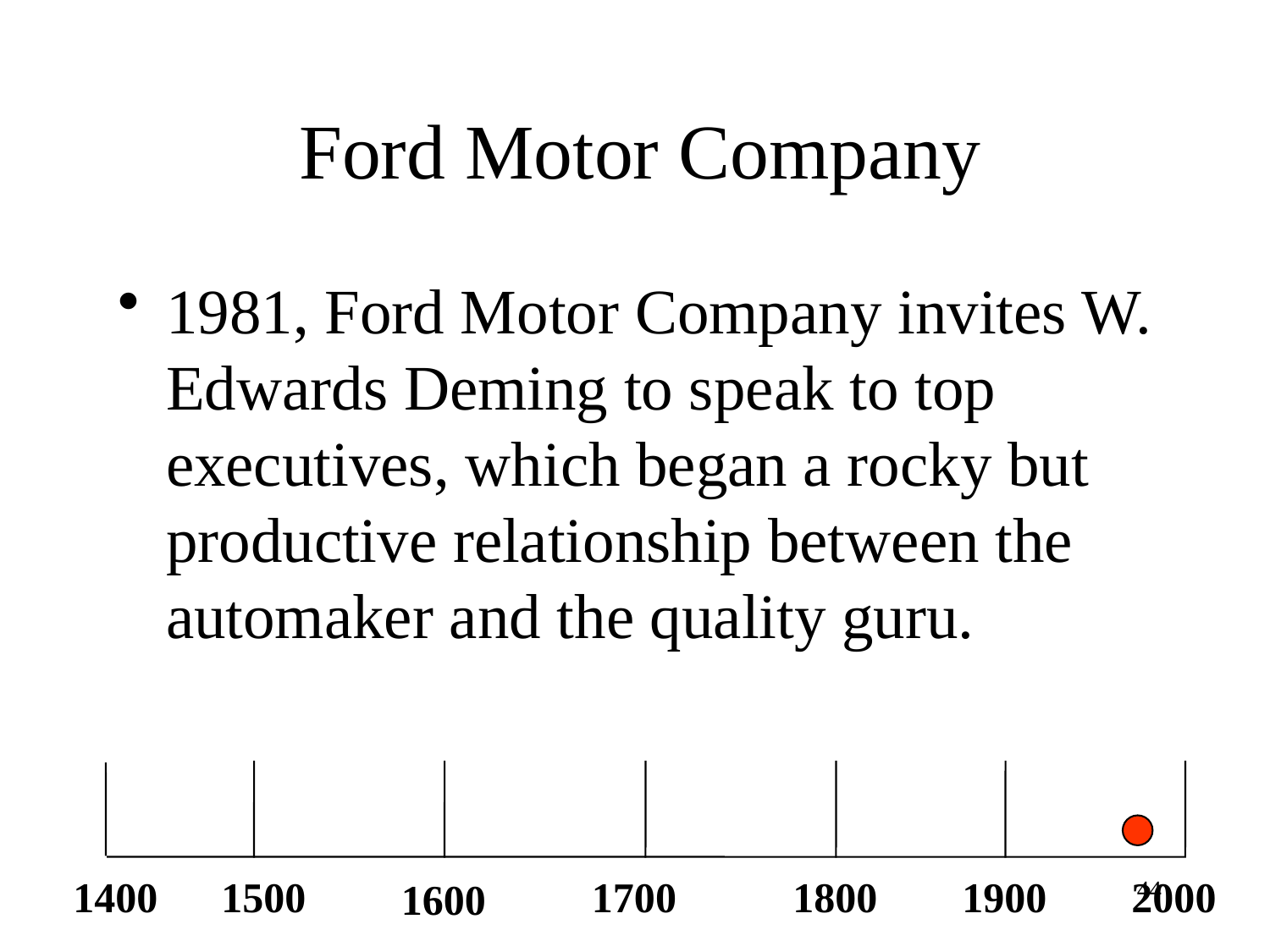

# Ford Motor Company
1981, Ford Motor Company invites W. Edwards Deming to speak to top executives, which began a rocky but productive relationship between the automaker and the quality guru.

1400
1500
1700
1800
1900
2000
1600
44